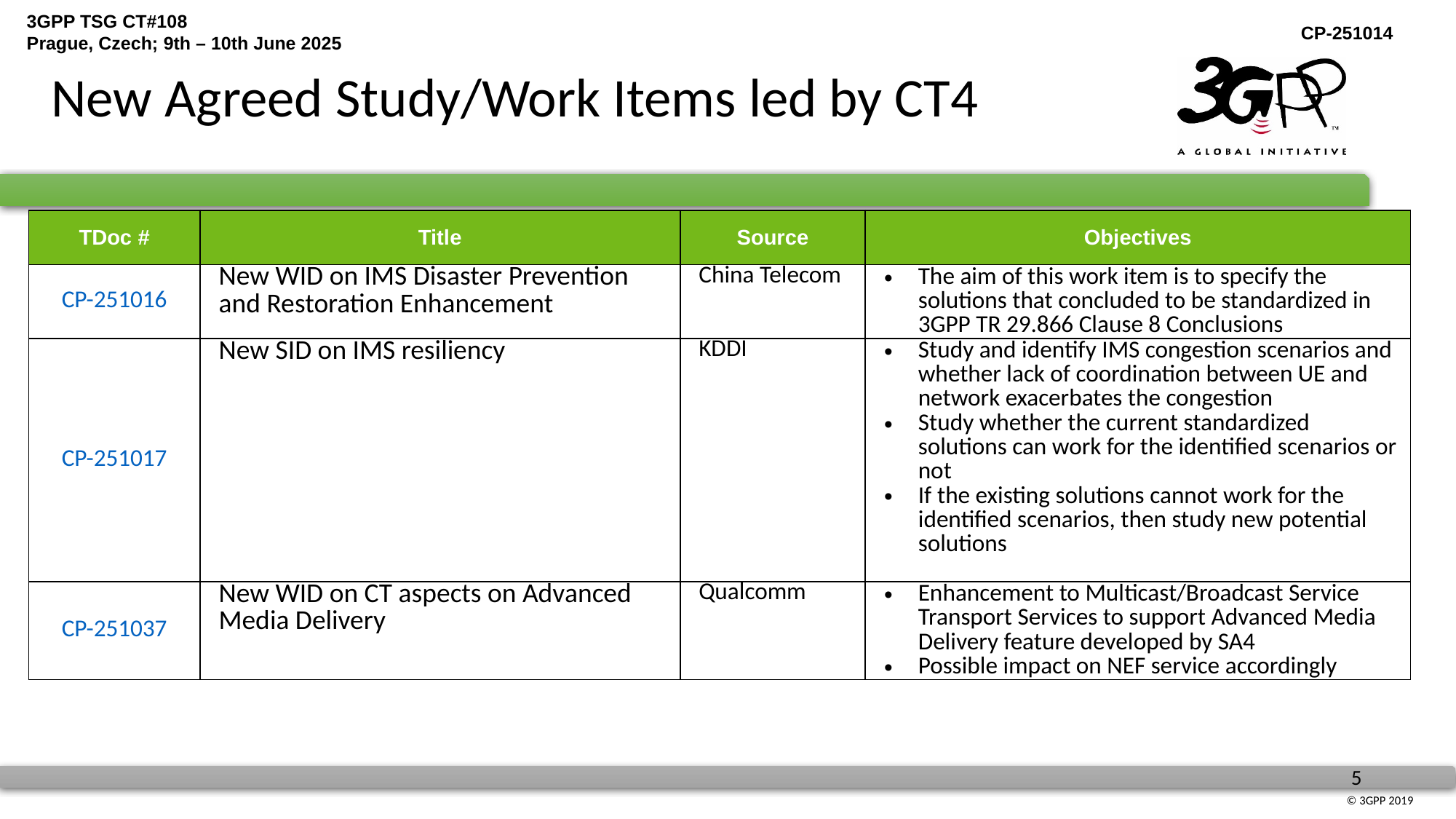

# New Agreed Study/Work Items led by CT4
| TDoc # | Title | Source | Objectives |
| --- | --- | --- | --- |
| CP-251016 | New WID on IMS Disaster Prevention and Restoration Enhancement | China Telecom | The aim of this work item is to specify the solutions that concluded to be standardized in 3GPP TR 29.866 Clause 8 Conclusions |
| CP-251017 | New SID on IMS resiliency | KDDI | Study and identify IMS congestion scenarios and whether lack of coordination between UE and network exacerbates the congestion Study whether the current standardized solutions can work for the identified scenarios or not If the existing solutions cannot work for the identified scenarios, then study new potential solutions |
| CP-251037 | New WID on CT aspects on Advanced Media Delivery | Qualcomm | Enhancement to Multicast/Broadcast Service Transport Services to support Advanced Media Delivery feature developed by SA4 Possible impact on NEF service accordingly |